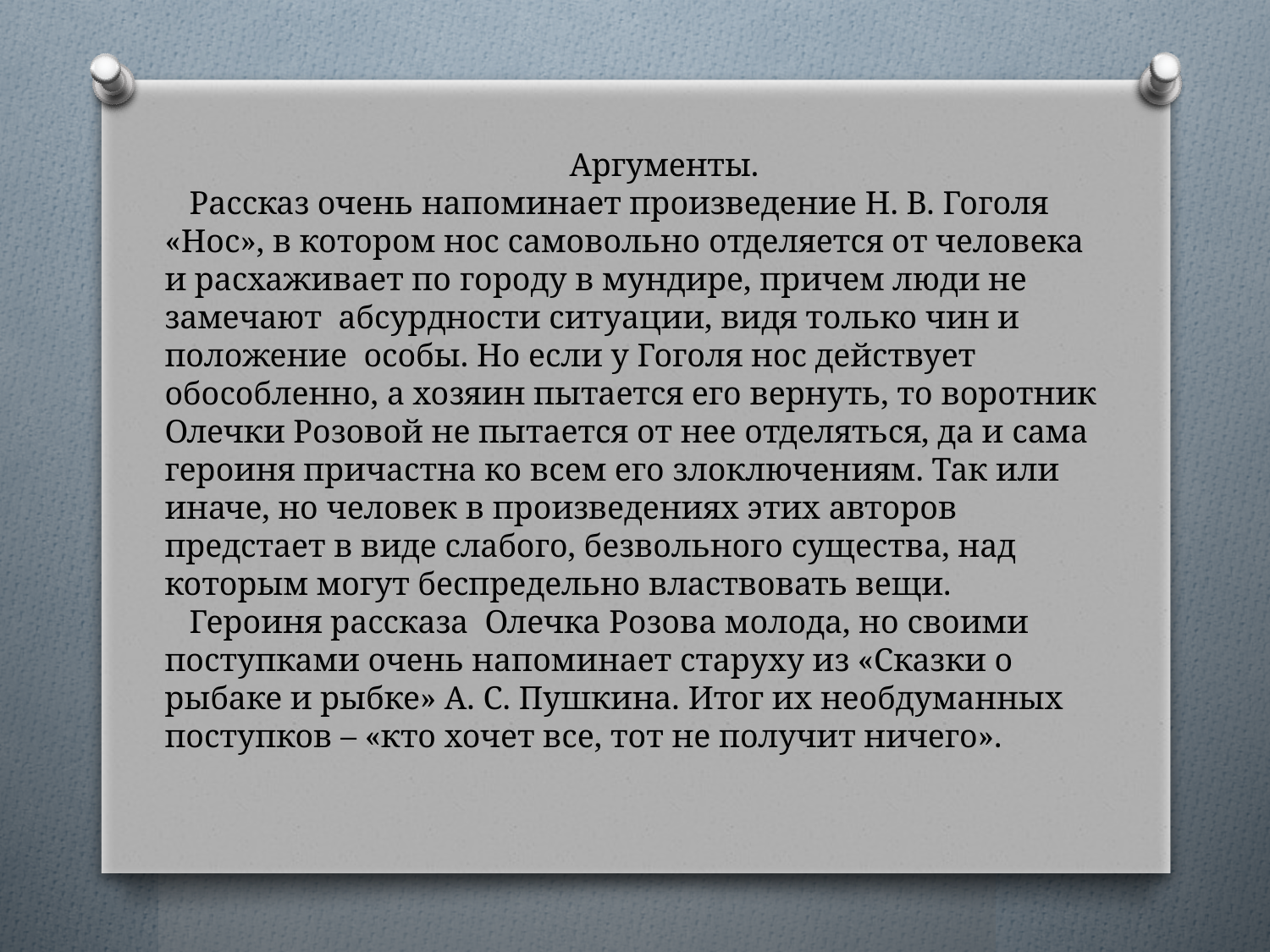

# Аргументы. Рассказ очень напоминает произведение Н. В. Гоголя «Нос», в котором нос самовольно отделяется от человека и расхаживает по городу в мундире, причем люди не замечают  абсурдности ситуации, видя только чин и положение  особы. Но если у Гоголя нос действует обособленно, а хозяин пытается его вернуть, то воротник Олечки Розовой не пытается от нее отделяться, да и сама героиня причастна ко всем его злоключениям. Так или иначе, но человек в произведениях этих авторов предстает в виде слабого, безвольного существа, над которым могут беспредельно властвовать вещи. Героиня рассказа  Олечка Розова молода, но своими поступками очень напоминает старуху из «Сказки о рыбаке и рыбке» А. С. Пушкина. Итог их необдуманных поступков – «кто хочет все, тот не получит ничего».